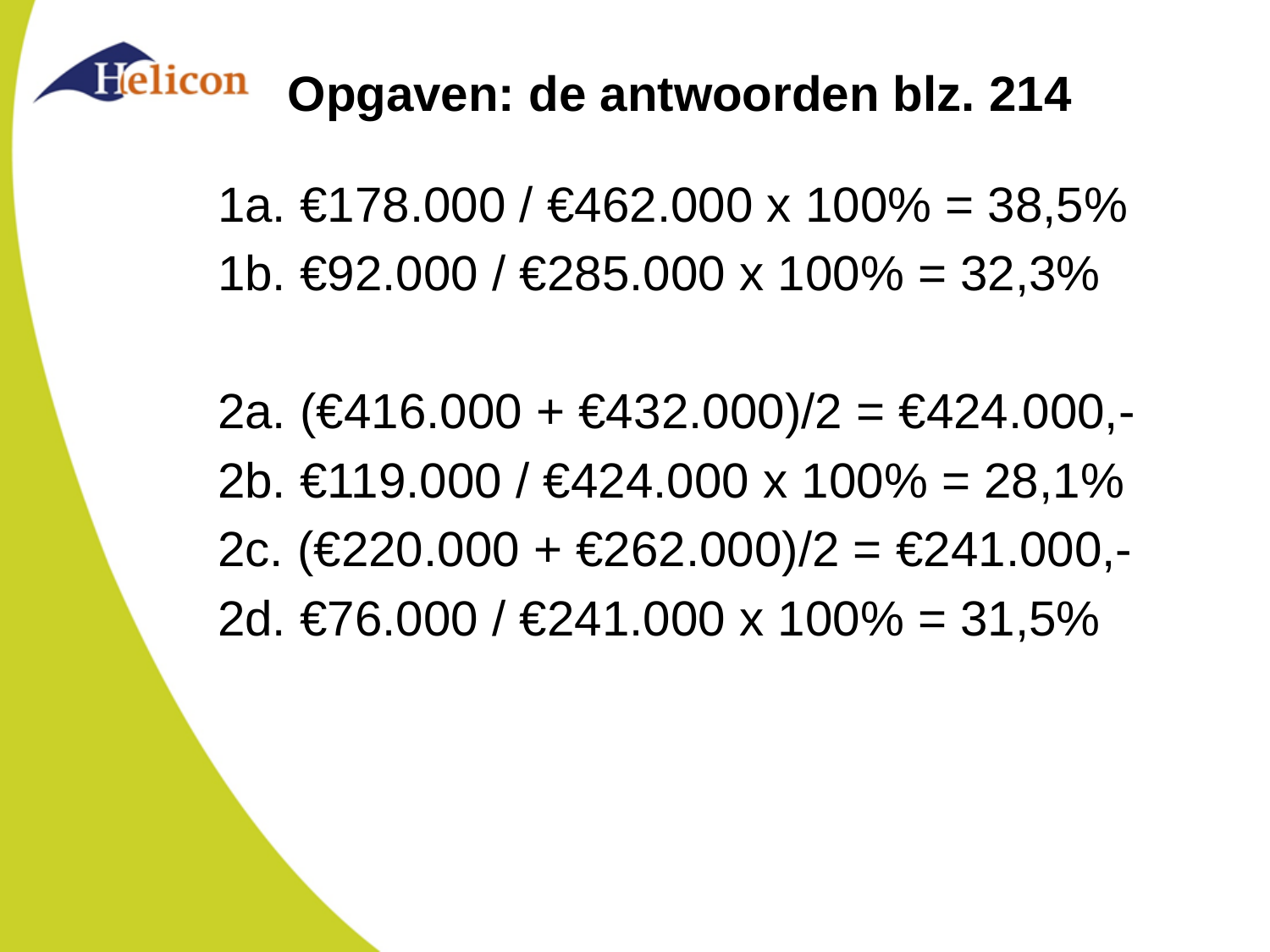

# Opgaven: de antwoorden blz. 214
1a. €178.000 / €462.000 x 100% = 38,5%
1b. €92.000 / €285.000 x 100% = 32,3%

2a. (€416.000 + €432.000)/2 = €424.000,-
2b. €119.000 / €424.000 x 100% = 28,1%
2c. (€220.000 + €262.000)/2 = €241.000,-
2d. €76.000 / €241.000 x 100% = 31,5%